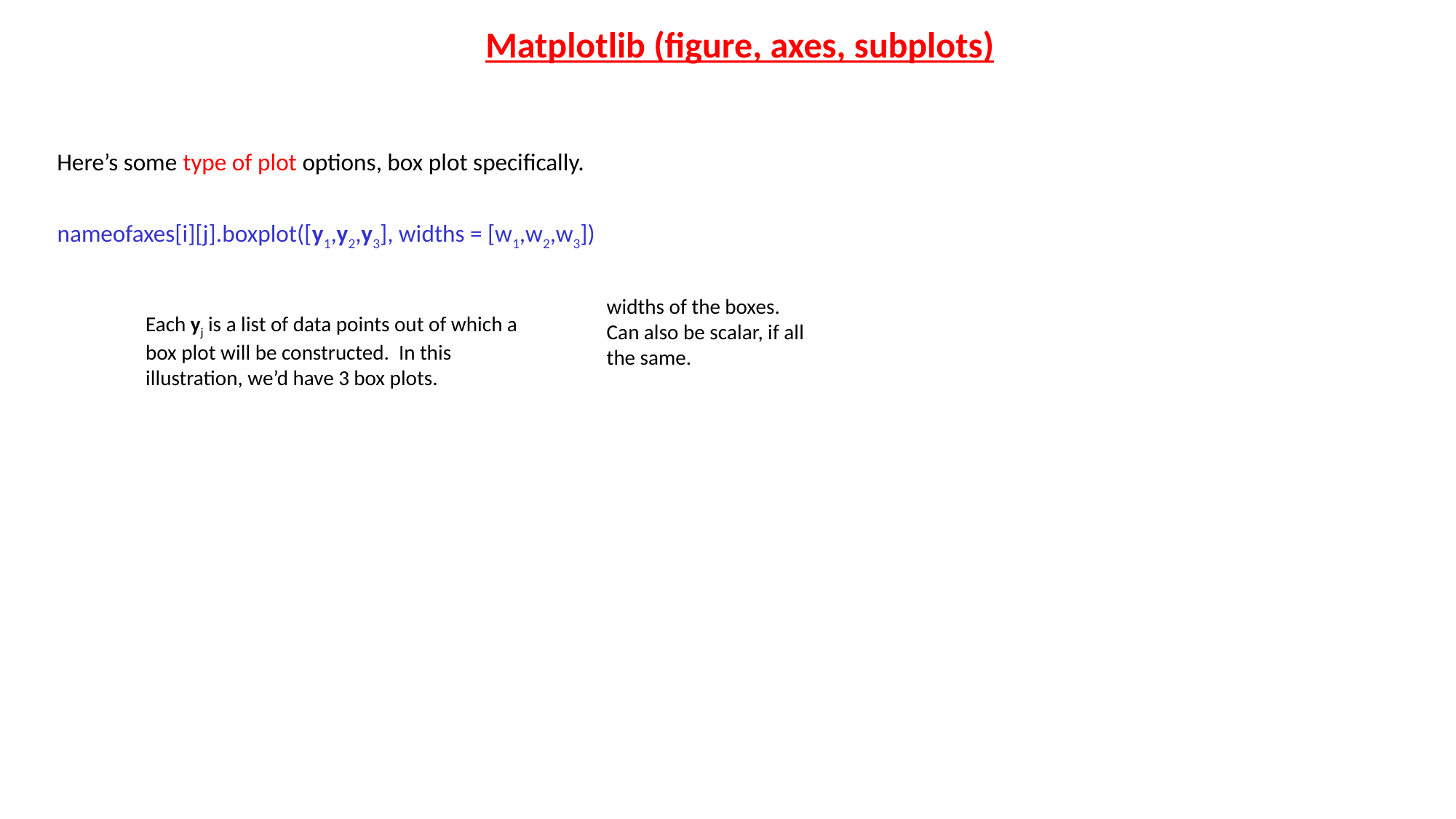

Matplotlib (figure, axes, subplots)
Here’s some type of plot options, box plot specifically.
nameofaxes[i][j].boxplot([y1,y2,y3], widths = [w1,w2,w3])
widths of the boxes.  Can also be scalar, if all the same.
Each yj is a list of data points out of which a box plot will be constructed.  In this illustration, we’d have 3 box plots.